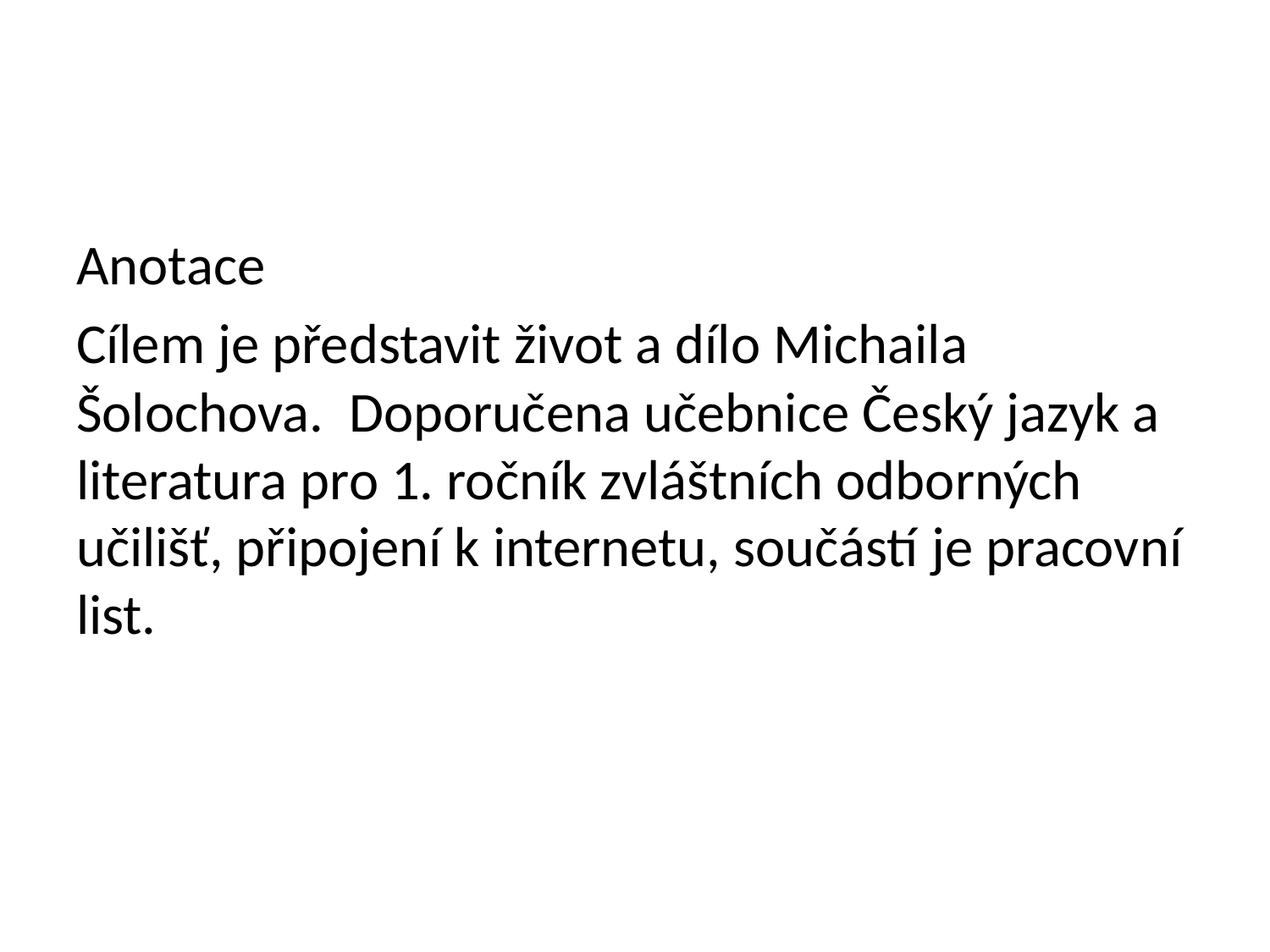

Anotace
Cílem je představit život a dílo Michaila Šolochova.  Doporučena učebnice Český jazyk a literatura pro 1. ročník zvláštních odborných učilišť, připojení k internetu, součástí je pracovní list.